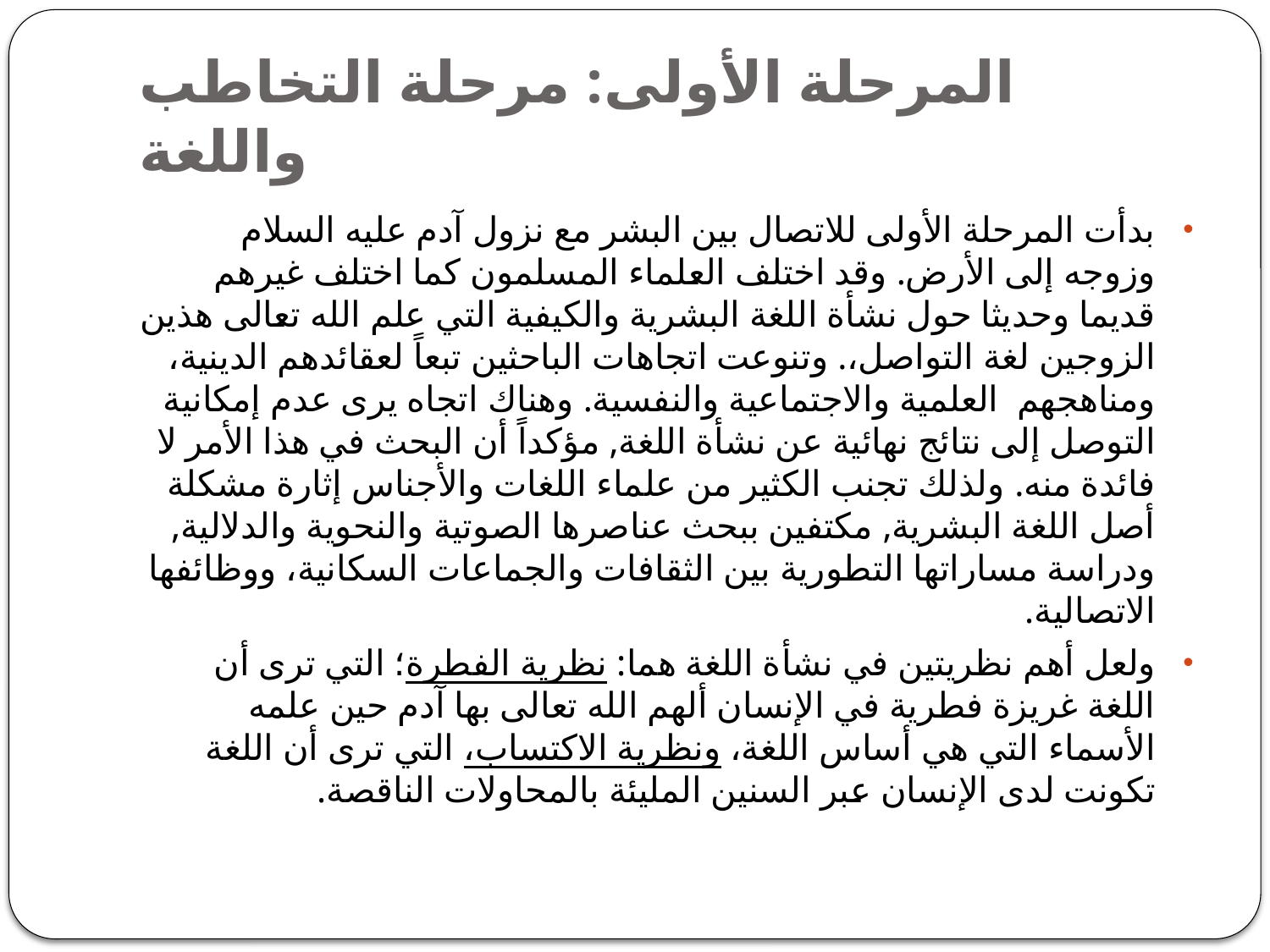

# المرحلة الأولى: مرحلة التخاطب واللغة
بدأت المرحلة الأولى للاتصال بين البشر مع نزول آدم عليه السلام وزوجه إلى الأرض. وقد اختلف العلماء المسلمون كما اختلف غيرهم قديما وحديثا حول نشأة اللغة البشرية والكيفية التي علم الله تعالى هذين الزوجين لغة التواصل،. وتنوعت اتجاهات الباحثين تبعاً لعقائدهم الدينية، ومناهجهم  العلمية والاجتماعية والنفسية. وهناك اتجاه يرى عدم إمكانية التوصل إلى نتائج نهائية عن نشأة اللغة, مؤكداً أن البحث في هذا الأمر لا فائدة منه. ولذلك تجنب الكثير من علماء اللغات والأجناس إثارة مشكلة أصل اللغة البشرية, مكتفين ببحث عناصرها الصوتية والنحوية والدلالية, ودراسة مساراتها التطورية بين الثقافات والجماعات السكانية، ووظائفها الاتصالية.
ولعل أهم نظريتين في نشأة اللغة هما: نظرية الفطرة؛ التي ترى أن اللغة غريزة فطرية في الإنسان ألهم الله تعالى بها آدم حين علمه الأسماء التي هي أساس اللغة، ونظرية الاكتساب، التي ترى أن اللغة تكونت لدى الإنسان عبر السنين المليئة بالمحاولات الناقصة.